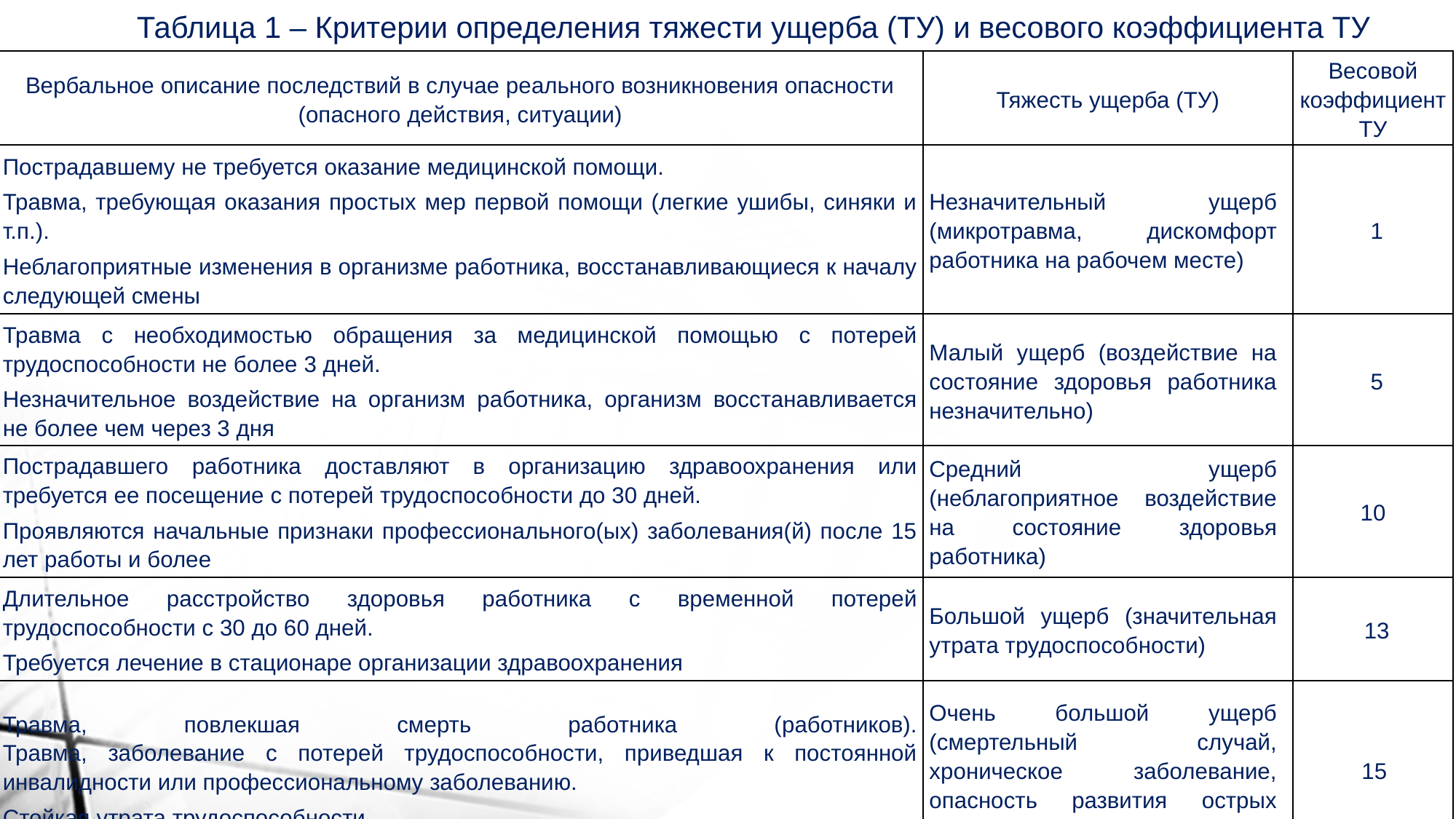

Таблица 1 – Критерии определения тяжести ущерба (ТУ) и весового коэффициента ТУ
| Вербальное описание последствий в случае реального возникновения опасности (опасного действия, ситуации) | Тяжесть ущерба (ТУ) | Весовой коэффициент ТУ |
| --- | --- | --- |
| Пострадавшему не требуется оказание медицинской помощи. Травма, требующая оказания простых мер первой помощи (легкие ушибы, синяки и т.п.). Неблагоприятные изменения в организме работника, восстанавливающиеся к началу следующей смены | Незначительный ущерб (микротравма, дискомфорт работника на рабочем месте) | 1 |
| Травма с необходимостью обращения за медицинской помощью с потерей трудоспособности не более 3 дней. Незначительное воздействие на организм работника, организм восстанавливается не более чем через 3 дня | Малый ущерб (воздействие на состояние здоровья работника незначительно) | 5 |
| Пострадавшего работника доставляют в организацию здравоохранения или требуется ее посещение с потерей трудоспособности до 30 дней. Проявляются начальные признаки профессионального(ых) заболевания(й) после 15 лет работы и более | Средний ущерб (неблагоприятное воздействие на состояние здоровья работника) | 10 |
| Длительное расстройство здоровья работника с временной потерей трудоспособности с 30 до 60 дней. Требуется лечение в стационаре организации здравоохранения | Большой ущерб (значительная утрата трудоспособности) | 13 |
| Травма, повлекшая смерть работника (работников). Травма, заболевание с потерей трудоспособности, приведшая к постоянной инвалидности или профессиональному заболеванию. Стойкая утрата трудоспособности | Очень большой ущерб (смертельный случай, хроническое заболевание, опасность развития острых поражений) | 15 |